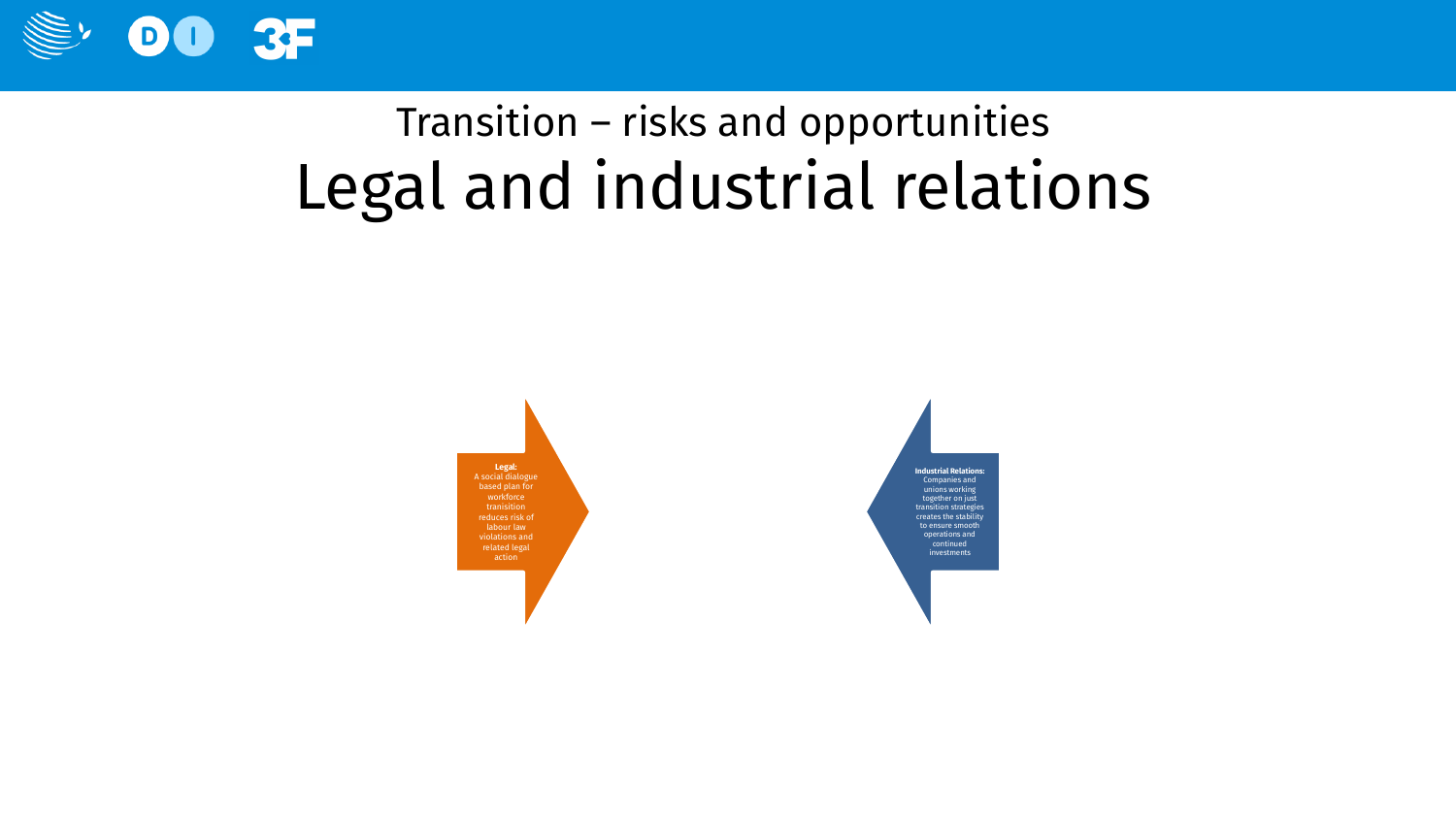

# Transition – risks and opportunities Legal and industrial relations
Legal:
A social dialogue based plan for workforce tranisition reduces risk of labour law violations and related legal action
Industrial Relations:
Companies and unions working together on just transition strategies creates the stability to ensure smooth operations and continued investments